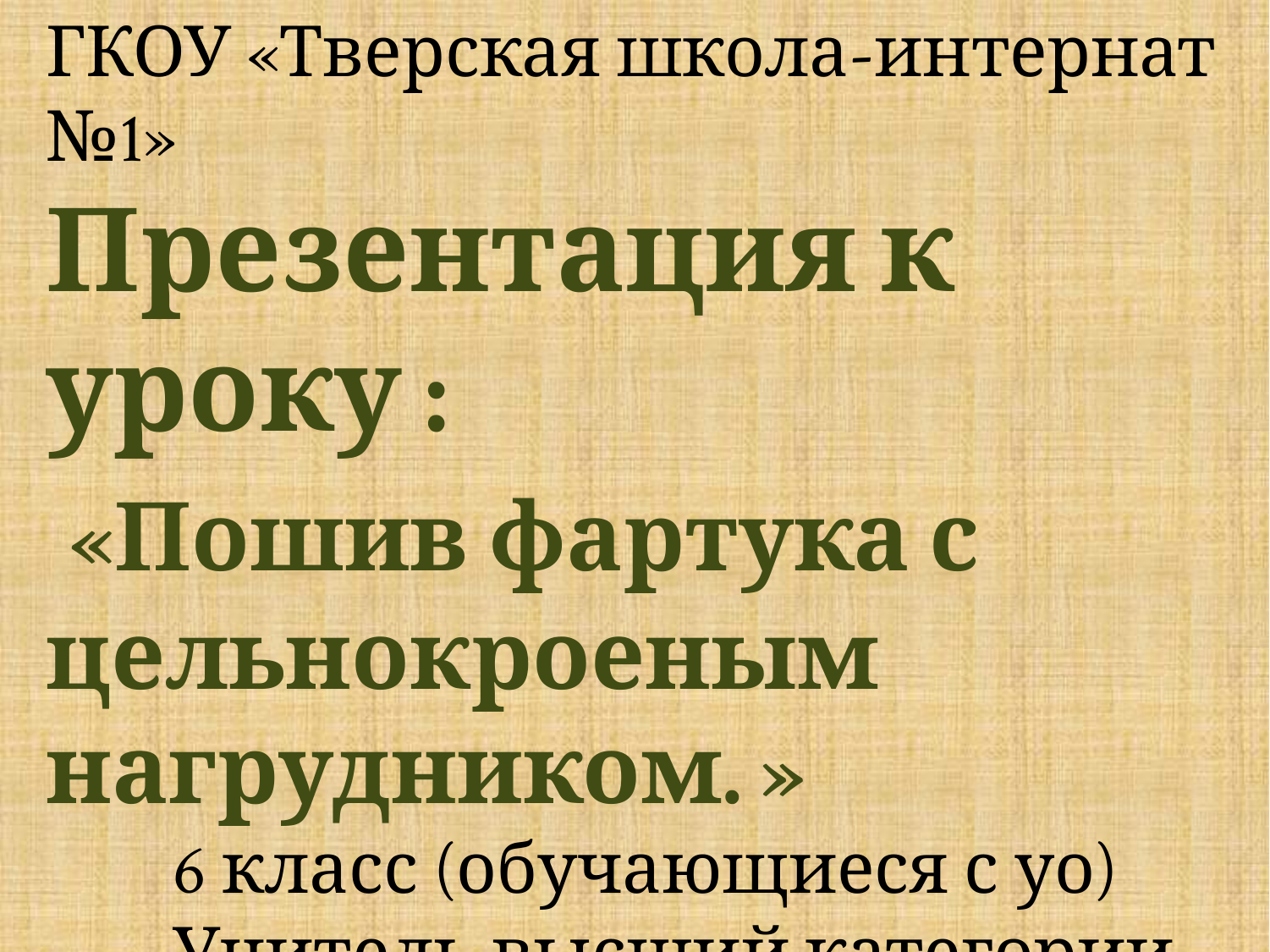

ГКОУ «Тверская школа-интернат №1»
Презентация к уроку :
 «Пошив фартука с цельнокроеным нагрудником. »
	6 класс (обучающиеся с уо)
	Учитель высший категории
 Колесникова Светлана Николаевна.
	                Тверь 2024